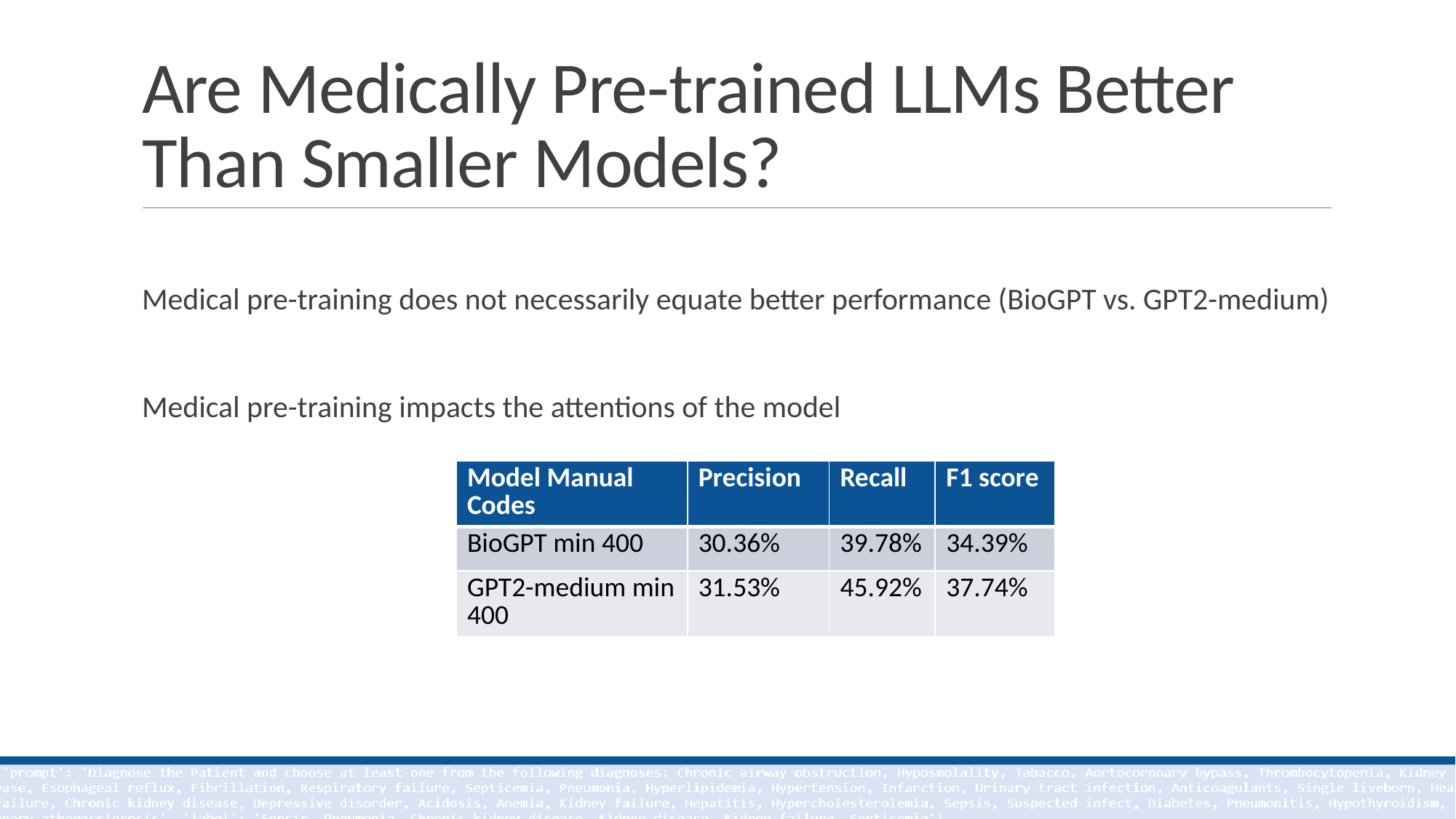

# Are Medically Pre-trained LLMs Better Than Smaller Models?

Medical pre-training does not necessarily equate better performance (BioGPT vs. GPT2-medium)

Medical pre-training impacts the attentions of the model

| Model Manual Codes | Precision | Recall | F1 score |
| --- | --- | --- | --- |
| BioGPT min 400 | 30.36% | 39.78% | 34.39% |
| GPT2-medium min 400 | 31.53% | 45.92% | 37.74% |